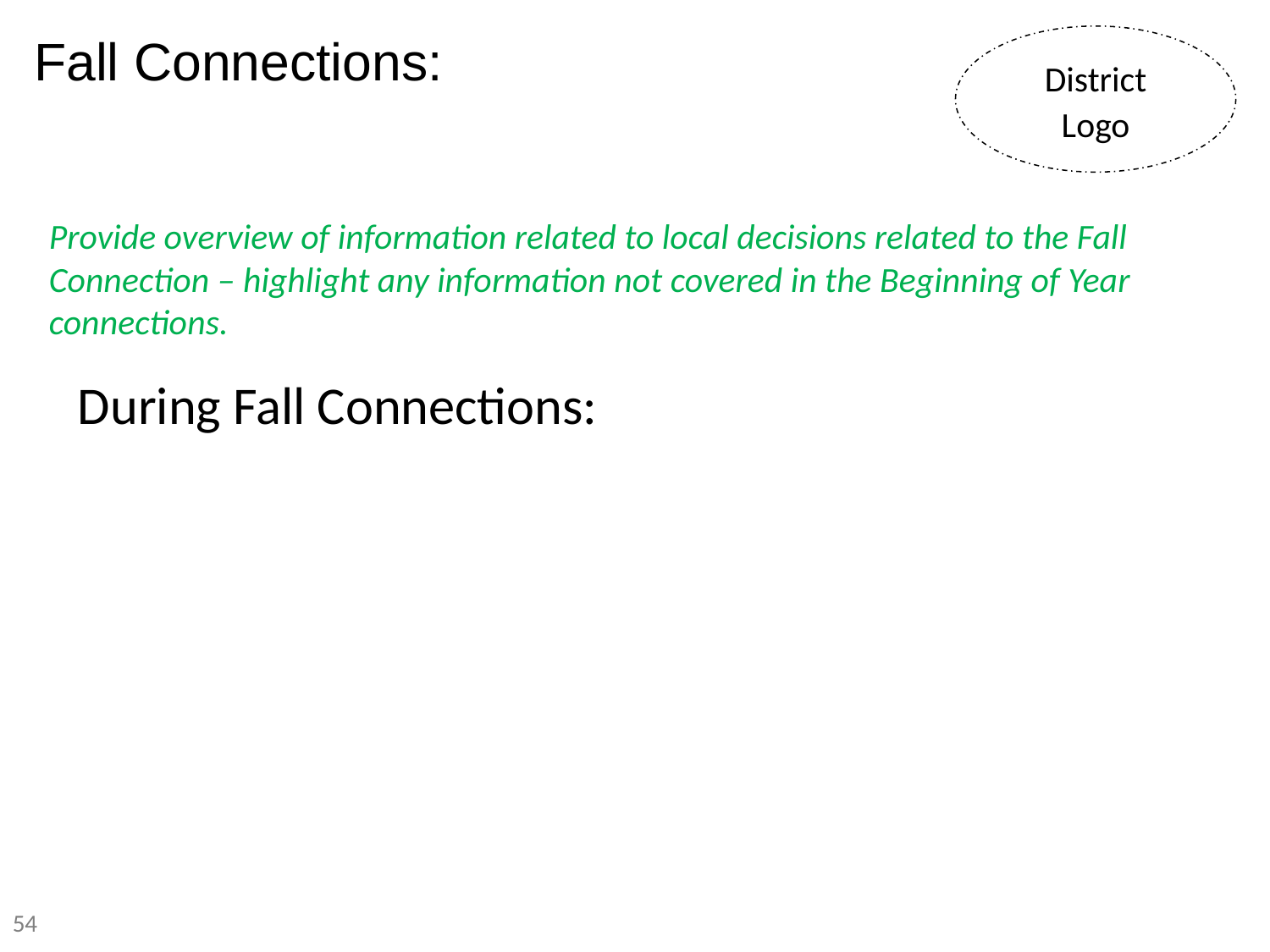

District Logo
# Fall Connections:
Provide overview of information related to local decisions related to the Fall Connection – highlight any information not covered in the Beginning of Year connections.
During Fall Connections:

54